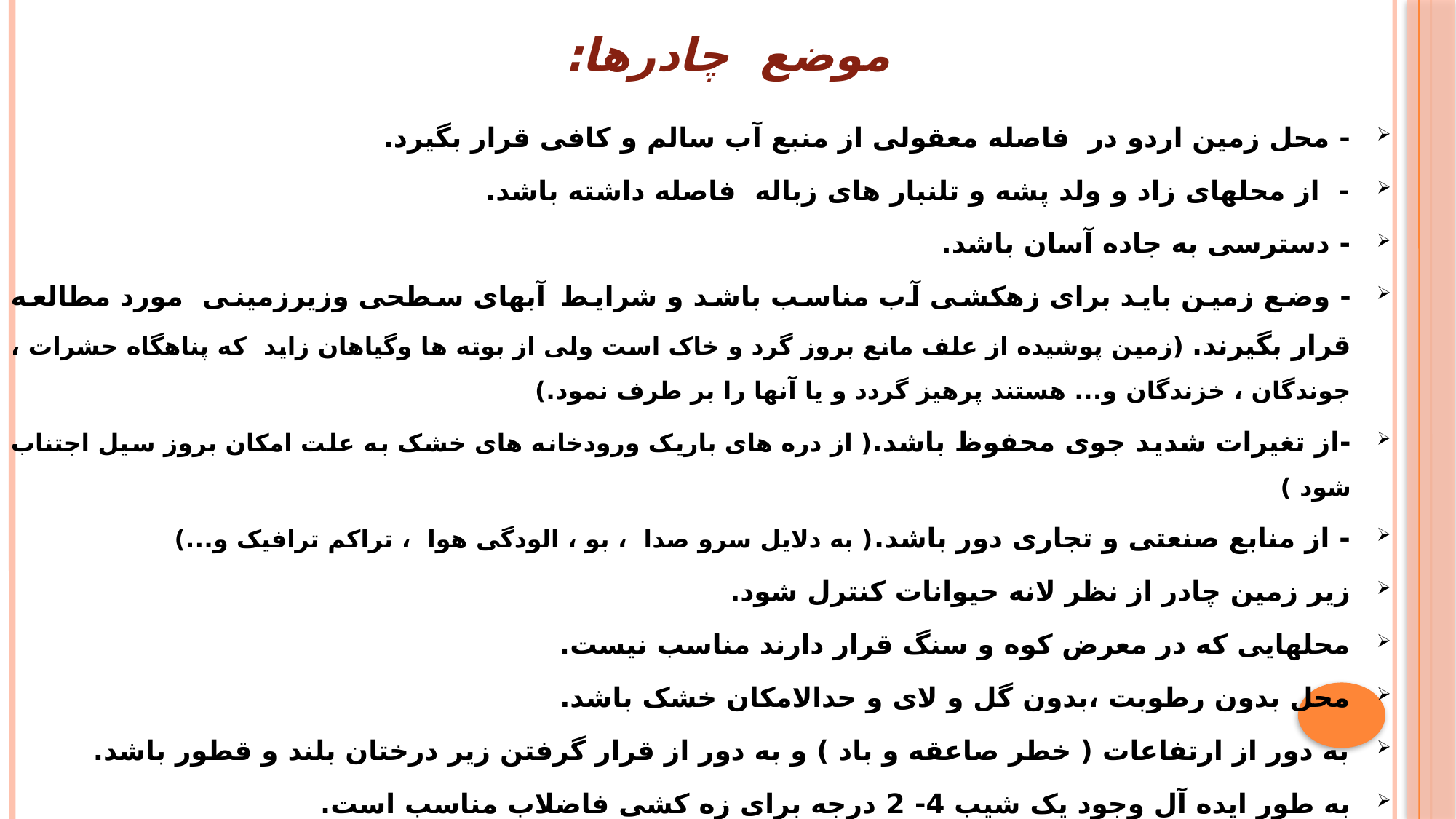

# موضع  چادرها:
- محل زمین اردو در  فاصله معقولی از منبع آب سالم و کافی قرار بگیرد.
-  از محلهای زاد و ولد پشه و تلنبار های زباله  فاصله داشته باشد.
- دسترسی به جاده آسان باشد.
- وضع زمین باید برای زهکشی آب مناسب باشد و شرایط آبهای سطحی وزیرزمینی  مورد مطالعه قرار بگیرند. (زمین پوشیده از علف مانع بروز گرد و خاک است ولی از بوته ها وگیاهان زاید  که پناهگاه حشرات ، جوندگان ، خزندگان و... هستند پرهیز گردد و یا آنها را بر طرف نمود.)
-از تغیرات شدید جوی محفوظ باشد.( از دره های باریک ورودخانه های خشک به علت امکان بروز سیل اجتناب شود )
- از منابع صنعتی و تجاری دور باشد.( به دلایل سرو صدا  ، بو ، الودگی هوا  ، تراکم ترافیک و...)
زیر زمین چادر از نظر لانه حیوانات کنترل شود.
محلهایی که در معرض کوه و سنگ قرار دارند مناسب نیست.
محل بدون رطوبت ،بدون گل و لای و حدالامکان خشک باشد.
به دور از ارتفاعات ( خطر صاعقه و باد ) و به دور از قرار گرفتن زیر درختان بلند و قطور باشد.
به طور ایده آل وجود یک شیب 4- 2 درجه برای زه کشی فاضلاب مناسب است.